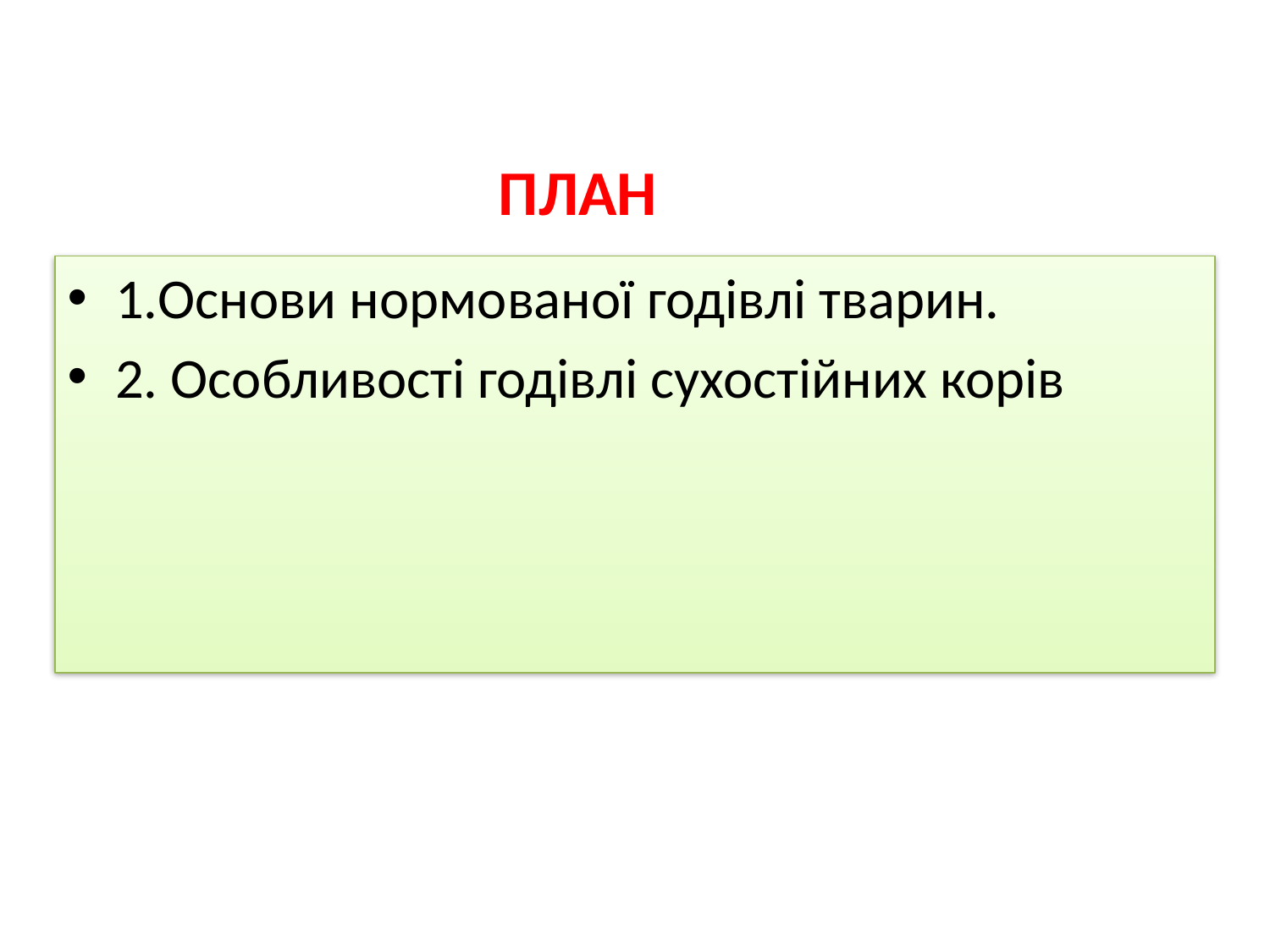

ПЛАН
1.Основи нормованої годівлі тварин.
2. Особливості годівлі сухостійних корів